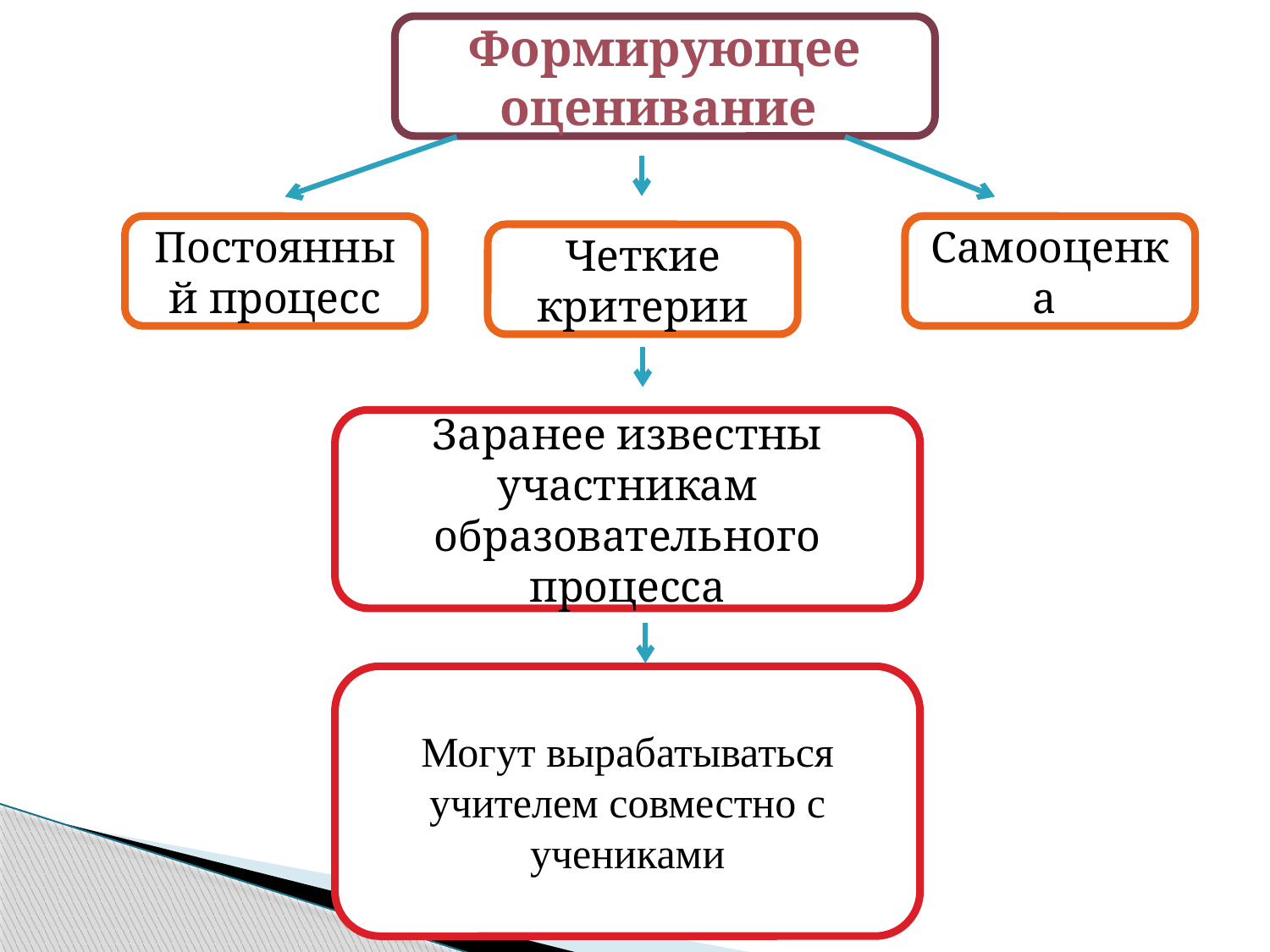

Формирующее оценивание
Постоянный процесс
Самооценка
Четкие критерии
Заранее известны участникам образовательного процесса
Могут вырабатываться учителем совместно с учениками